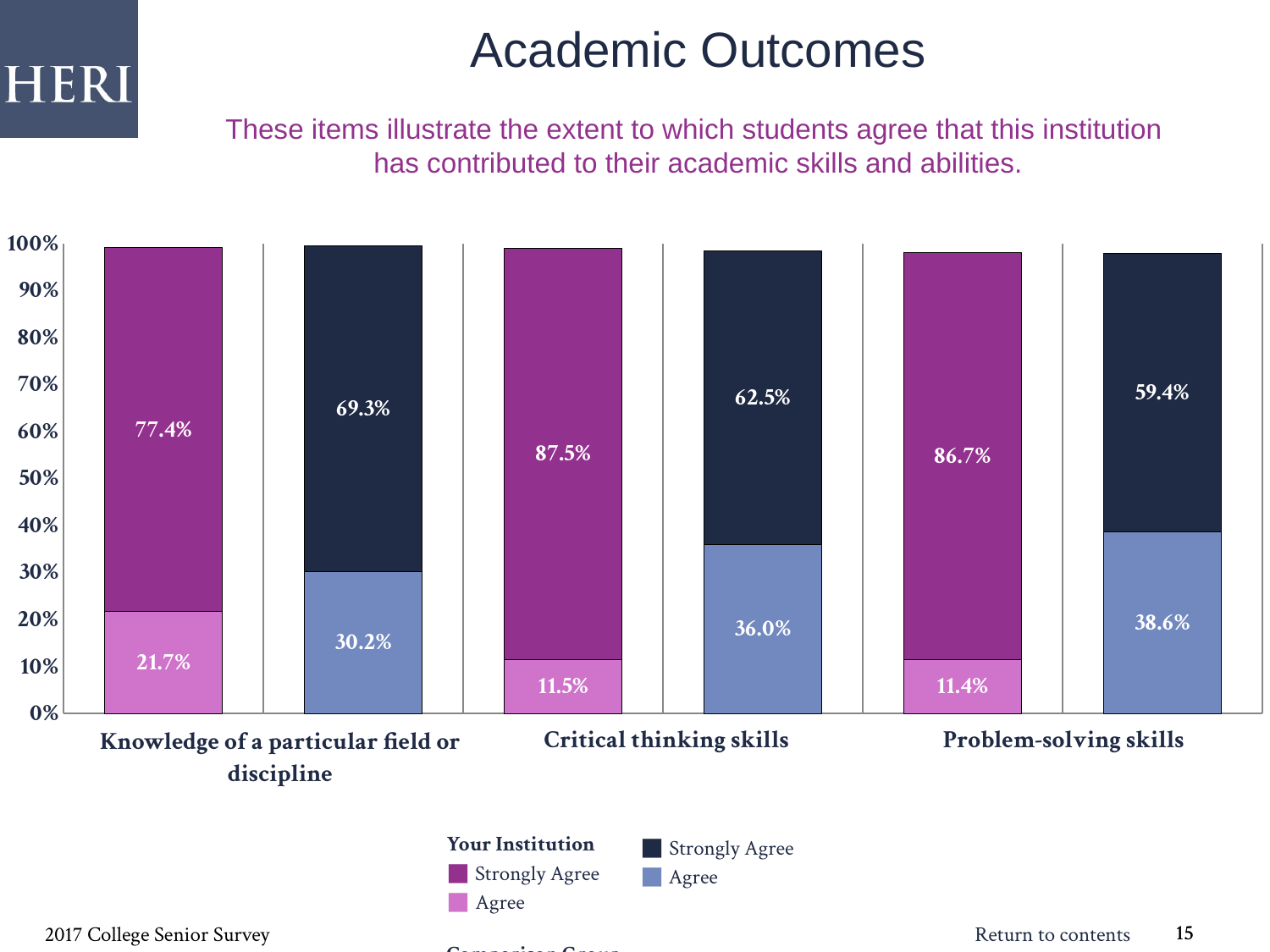

Academic Outcomes
These items illustrate the extent to which students agree that this institution
has contributed to their academic skills and abilities.

### Chart

| Category |  Agree | Strongly Agree |
|---|---|---|
| Knowledge of a particular field or discipline | 0.217 | 0.774 |
| comp | 0.302 | 0.693 |
| Critical thinking skills | 0.115 | 0.875 |
| comp | 0.36 | 0.625 |
| Problem-solving skills | 0.114 | 0.867 |
| comp | 0.386 | 0.594 |
| Critical thinking skills |
| --- |
| Problem-solving skills |
| --- |
| Knowledge of a particular field or discipline |
| --- |
Your Institution
■ Strongly Agree
■ Agree

Comparison Group
■ Strongly Agree
■ Agree

2017 College Senior Survey
15
15